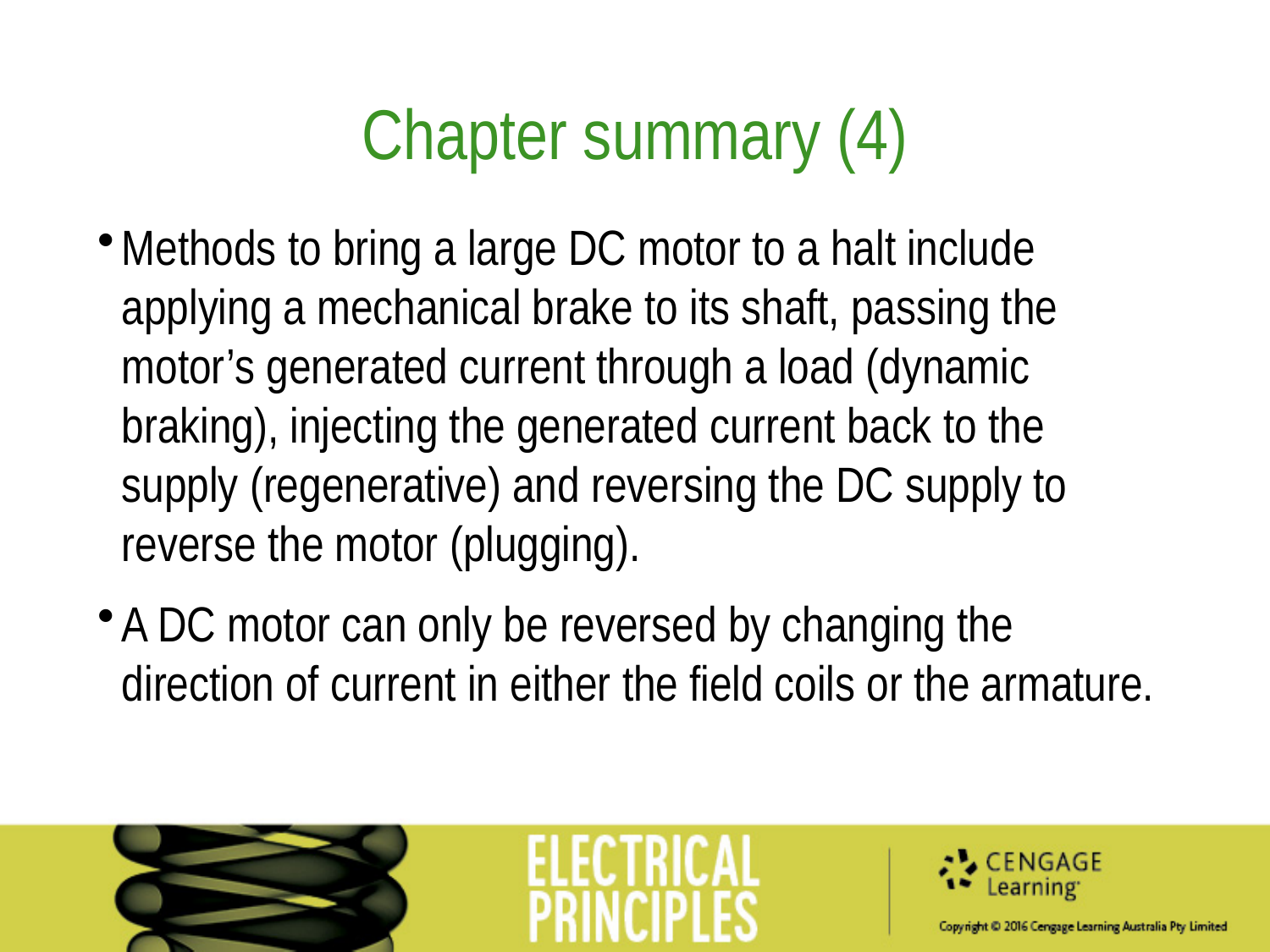

Chapter summary (4)

Methods to bring a large DC motor to a halt include applying a mechanical brake to its shaft, passing the motor’s generated current through a load (dynamic braking), injecting the generated current back to the supply (regenerative) and reversing the DC supply to reverse the motor (plugging).
A DC motor can only be reversed by changing the direction of current in either the field coils or the armature.